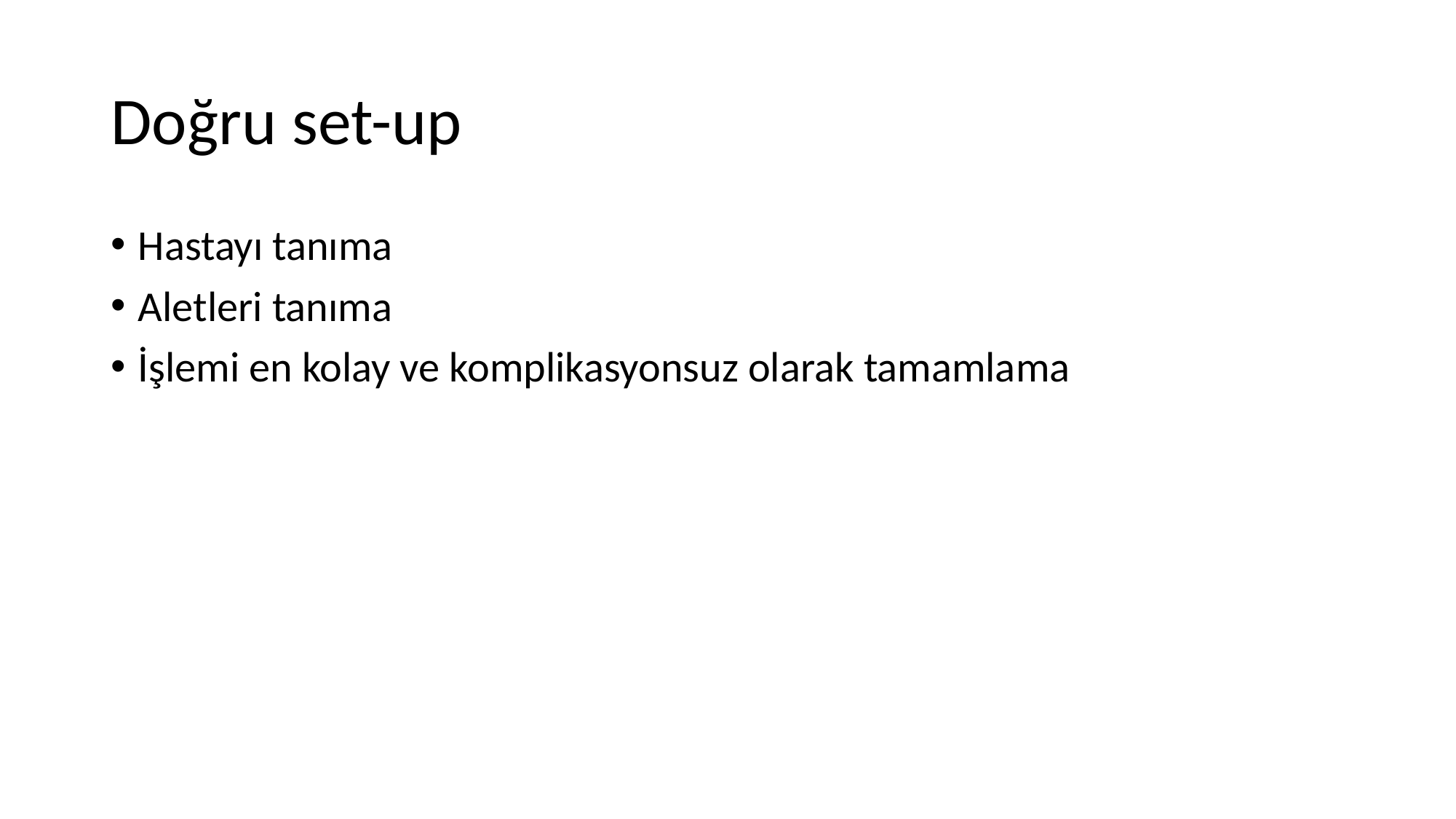

# Doğru set-up
Hastayı tanıma
Aletleri tanıma
İşlemi en kolay ve komplikasyonsuz olarak tamamlama